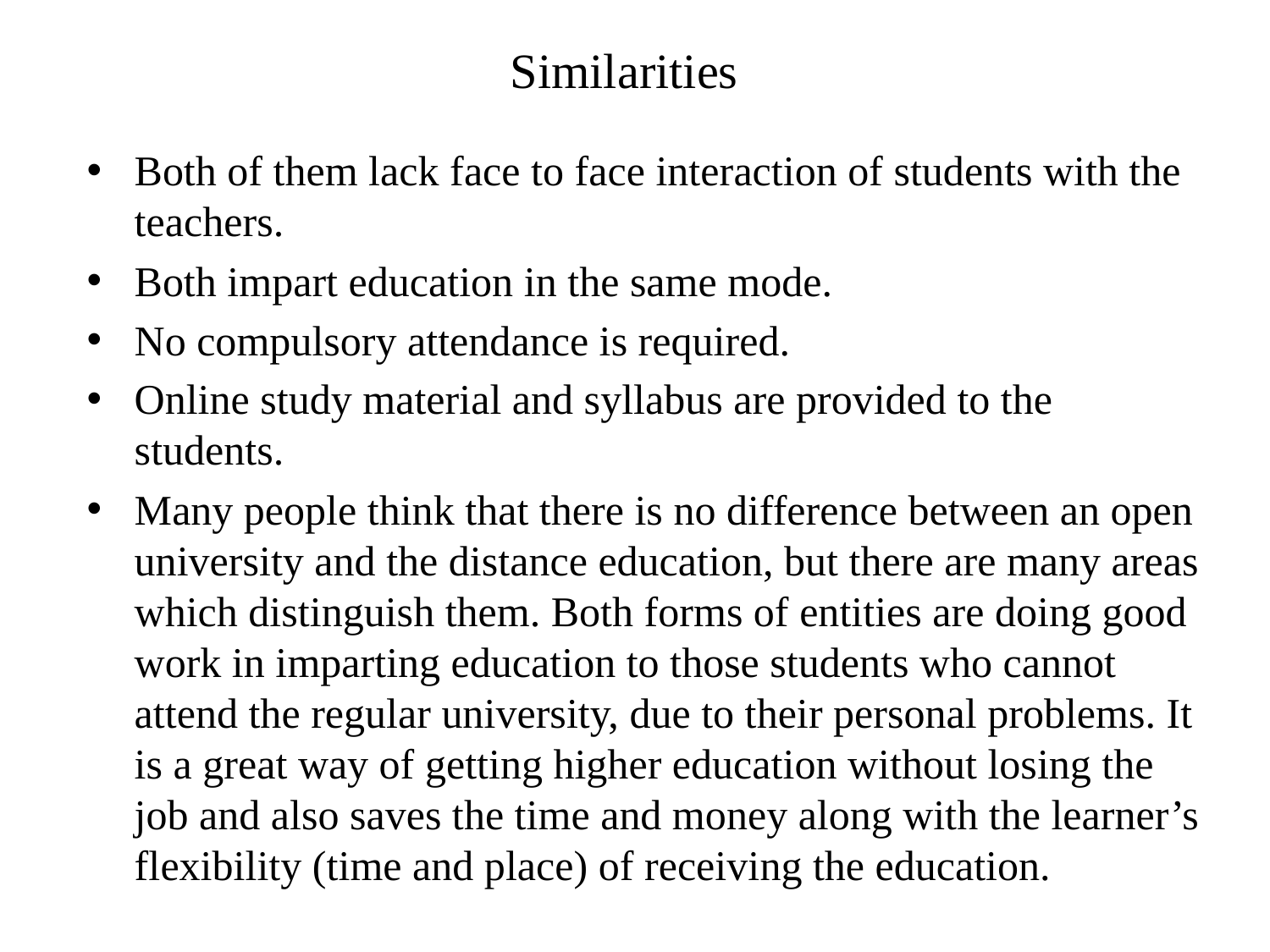

# Similarities
Both of them lack face to face interaction of students with the teachers.
Both impart education in the same mode.
No compulsory attendance is required.
Online study material and syllabus are provided to the students.
Many people think that there is no difference between an open university and the distance education, but there are many areas which distinguish them. Both forms of entities are doing good work in imparting education to those students who cannot attend the regular university, due to their personal problems. It is a great way of getting higher education without losing the job and also saves the time and money along with the learner’s flexibility (time and place) of receiving the education.